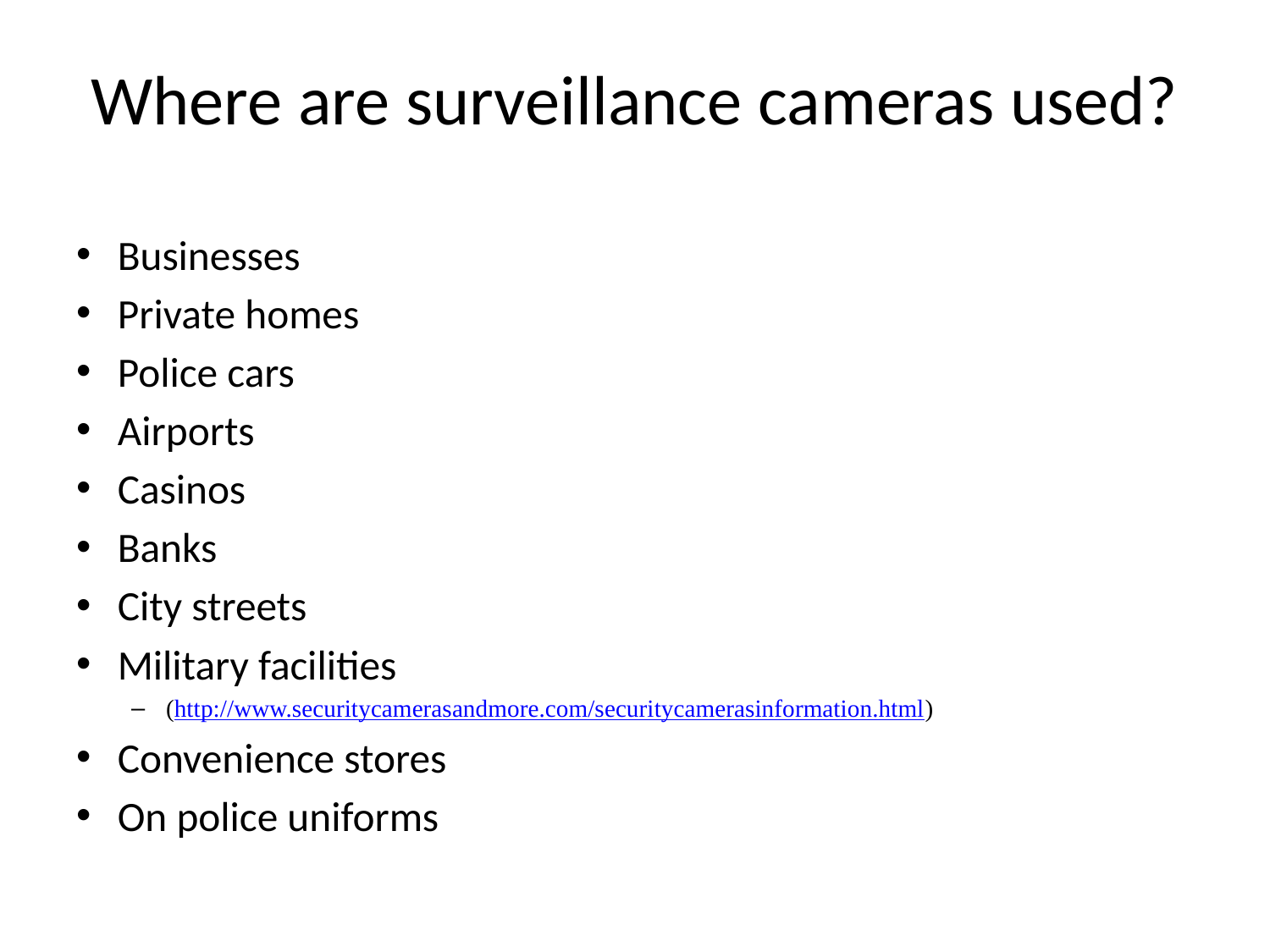

# Where are surveillance cameras used?
Businesses
Private homes
Police cars
Airports
Casinos
Banks
City streets
Military facilities
(http://www.securitycamerasandmore.com/securitycamerasinformation.html)
Convenience stores
On police uniforms